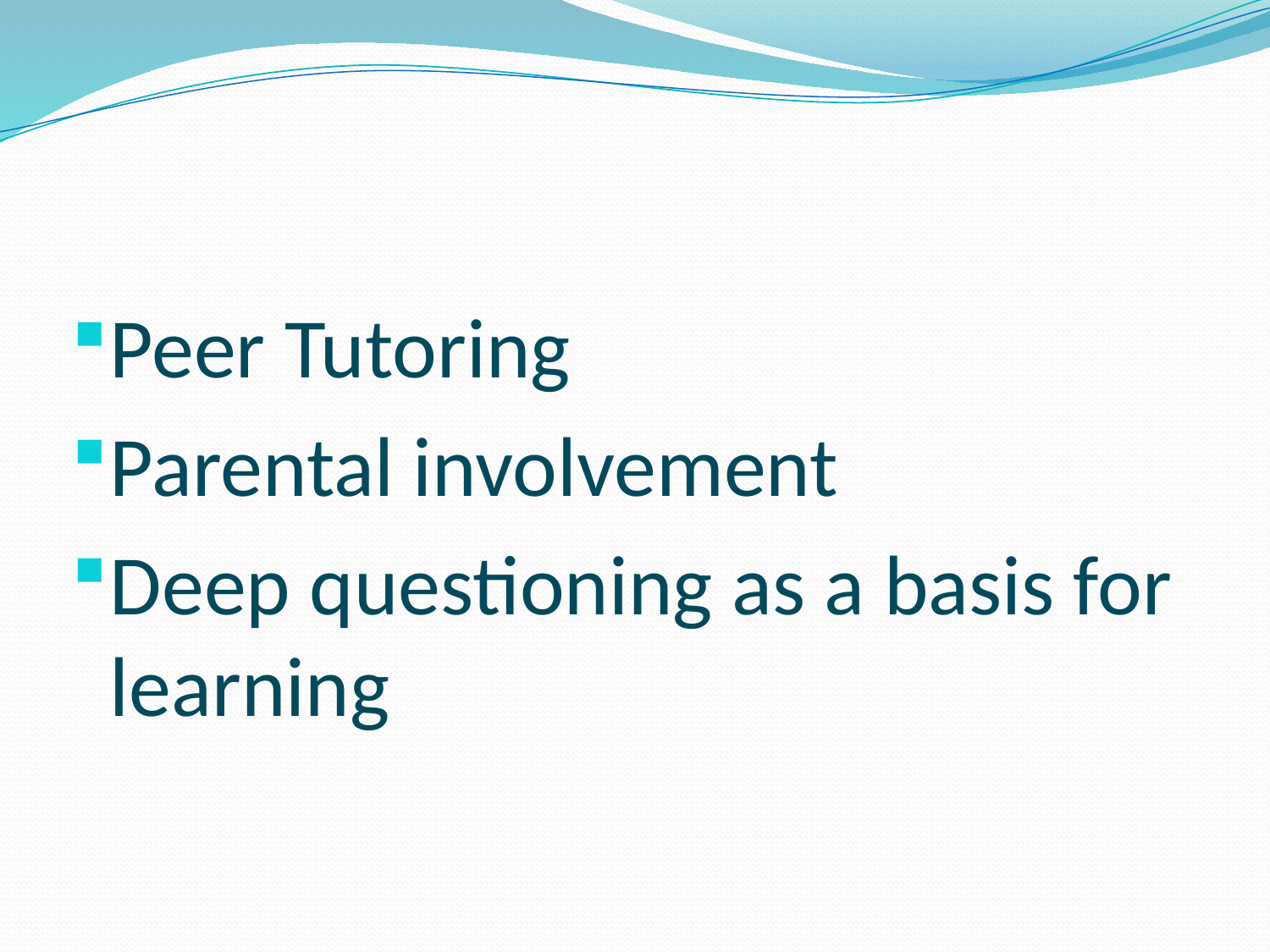

Peer Tutoring
Parental involvement
Deep questioning as a basis for learning